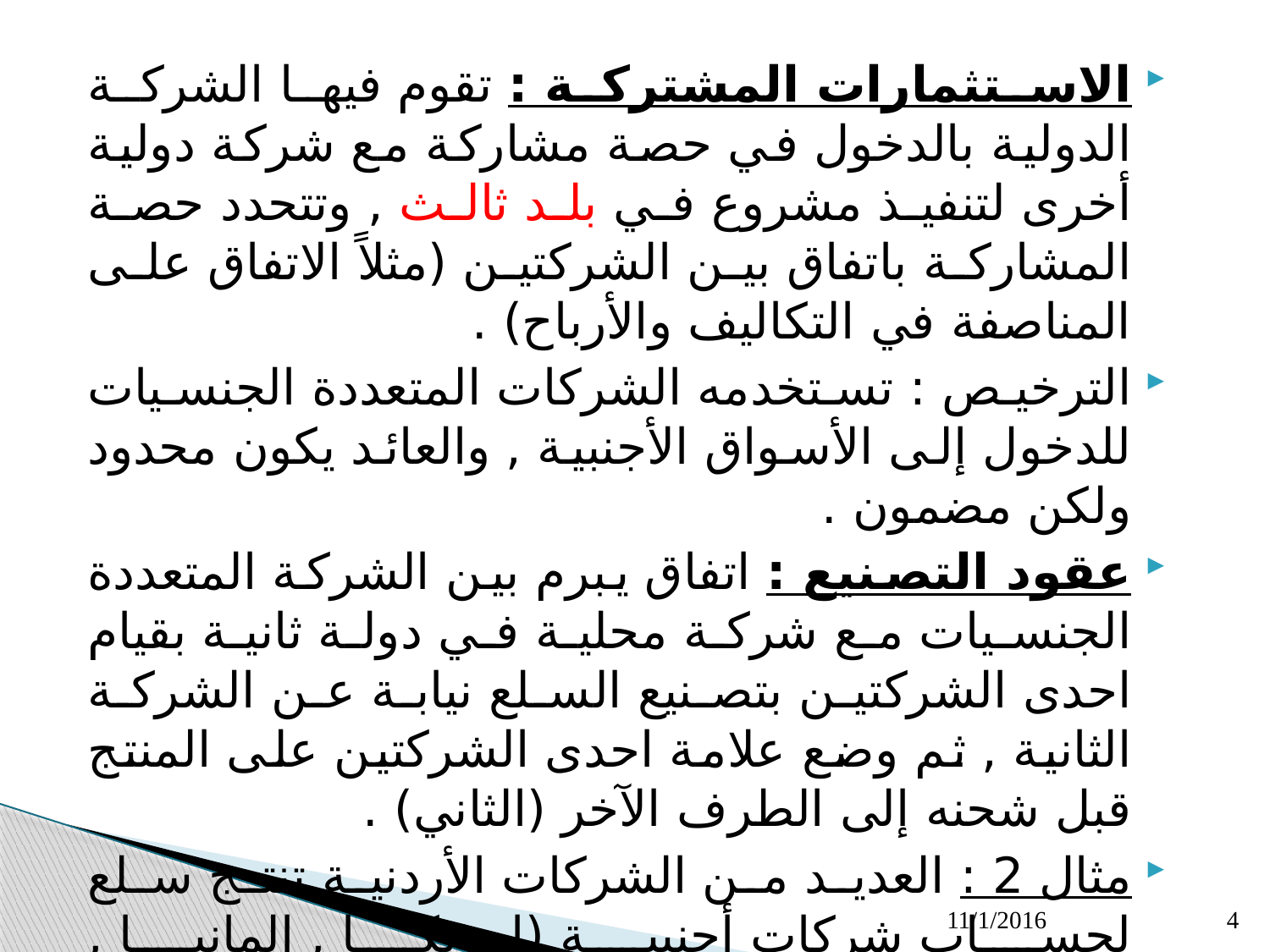

الاستثمارات المشتركة : تقوم فيها الشركة الدولية بالدخول في حصة مشاركة مع شركة دولية أخرى لتنفيذ مشروع في بلد ثالث , وتتحدد حصة المشاركة باتفاق بين الشركتين (مثلاً الاتفاق على المناصفة في التكاليف والأرباح) .
الترخيص : تستخدمه الشركات المتعددة الجنسيات للدخول إلى الأسواق الأجنبية , والعائد يكون محدود ولكن مضمون .
عقود التصنيع : اتفاق يبرم بين الشركة المتعددة الجنسيات مع شركة محلية في دولة ثانية بقيام احدى الشركتين بتصنيع السلع نيابة عن الشركة الثانية , ثم وضع علامة احدى الشركتين على المنتج قبل شحنه إلى الطرف الآخر (الثاني) .
مثال 2 : العديد من الشركات الأردنية تنتج سلع لحساب شركات أجنبية (امريكا , المانيا , بريطانيا , ..) , في مدينة الحسن الصناعية , ومدينة الكرك الصناعية .
11/1/2016
4